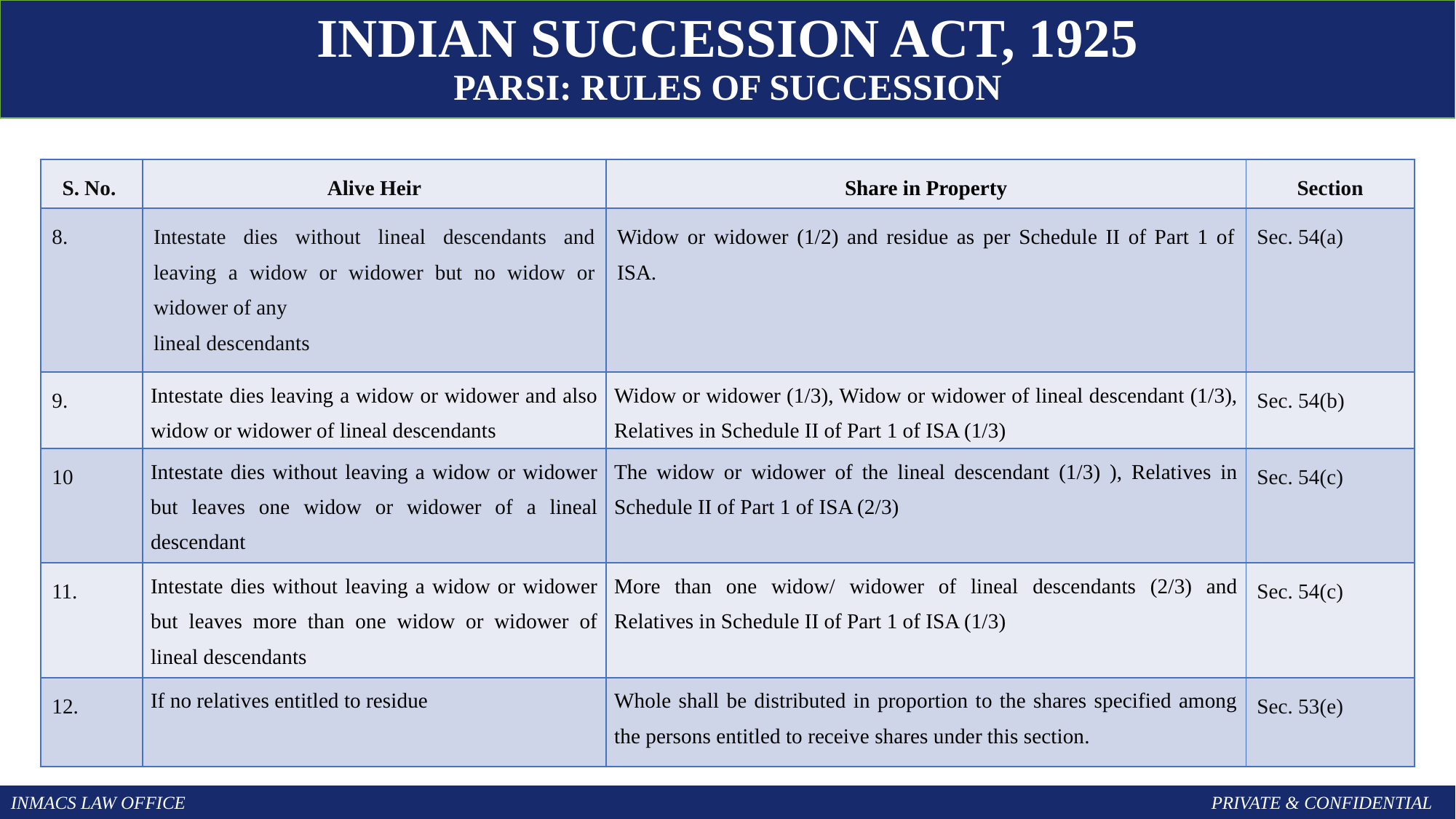

INDIAN Succession Act, 1925
parsi: Rules of succession
| S. No. | Alive Heir | Share in Property | Section |
| --- | --- | --- | --- |
| 8. | Intestate dies without lineal descendants and leaving a widow or widower but no widow or widower of any lineal descendants | Widow or widower (1/2) and residue as per Schedule II of Part 1 of ISA. | Sec. 54(a) |
| 9. | Intestate dies leaving a widow or widower and also widow or widower of lineal descendants | Widow or widower (1/3), Widow or widower of lineal descendant (1/3), Relatives in Schedule II of Part 1 of ISA (1/3) | Sec. 54(b) |
| 10 | Intestate dies without leaving a widow or widower but leaves one widow or widower of a lineal descendant | The widow or widower of the lineal descendant (1/3) ), Relatives in Schedule II of Part 1 of ISA (2/3) | Sec. 54(c) |
| 11. | Intestate dies without leaving a widow or widower but leaves more than one widow or widower of lineal descendants | More than one widow/ widower of lineal descendants (2/3) and Relatives in Schedule II of Part 1 of ISA (1/3) | Sec. 54(c) |
| 12. | If no relatives entitled to residue | Whole shall be distributed in proportion to the shares specified among the persons entitled to receive shares under this section. | Sec. 53(e) |
INMACS LAW OFFICE										PRIVATE & CONFIDENTIAL